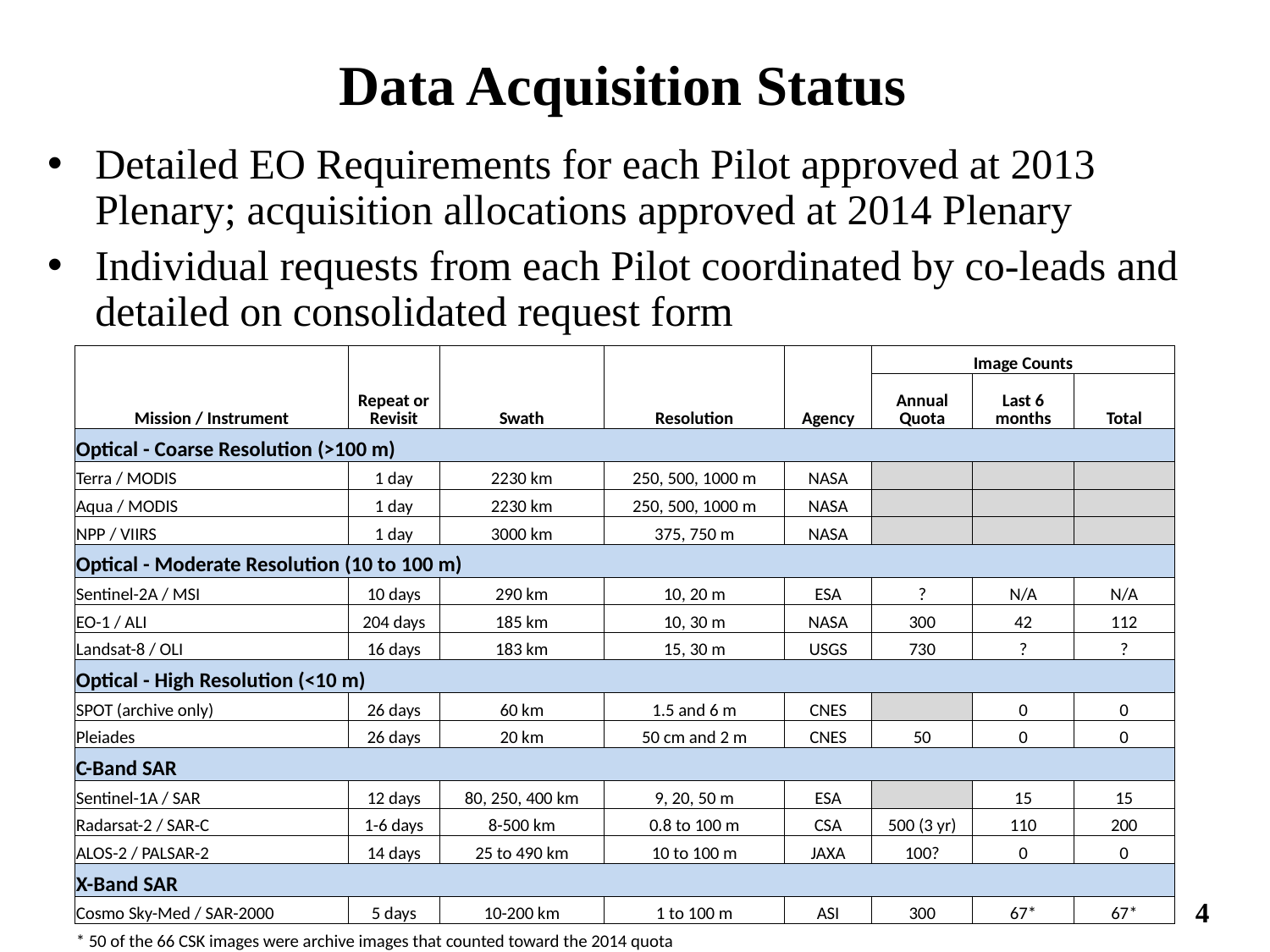

Data Acquisition Status
Detailed EO Requirements for each Pilot approved at 2013 Plenary; acquisition allocations approved at 2014 Plenary
Individual requests from each Pilot coordinated by co-leads and detailed on consolidated request form
| Mission / Instrument | Repeat or Revisit | Swath | Resolution | Agency | Image Counts |  |  |
| --- | --- | --- | --- | --- | --- | --- | --- |
|  |  |  |  |  | Annual Quota | Last 6 months | Total |
| Optical - Coarse Resolution (>100 m) |  |  |  |  |  |  |  |
| Terra / MODIS | 1 day | 2230 km | 250, 500, 1000 m | NASA |  |  |  |
| Aqua / MODIS | 1 day | 2230 km | 250, 500, 1000 m | NASA |  |  |  |
| NPP / VIIRS | 1 day | 3000 km | 375, 750 m | NASA |  |  |  |
| Optical - Moderate Resolution (10 to 100 m) |  |  |  |  |  |  |  |
| Sentinel-2A / MSI | 10 days | 290 km | 10, 20 m | ESA | ? | N/A | N/A |
| EO-1 / ALI | 204 days | 185 km | 10, 30 m | NASA | 300 | 42 | 112 |
| Landsat-8 / OLI | 16 days | 183 km | 15, 30 m | USGS | 730 | ? | ? |
| Optical - High Resolution (<10 m) |  |  |  |  |  |  |  |
| SPOT (archive only) | 26 days | 60 km | 1.5 and 6 m | CNES |  | 0 | 0 |
| Pleiades | 26 days | 20 km | 50 cm and 2 m | CNES | 50 | 0 | 0 |
| C-Band SAR |  |  |  |  |  |  |  |
| Sentinel-1A / SAR | 12 days | 80, 250, 400 km | 9, 20, 50 m | ESA |  | 15 | 15 |
| Radarsat-2 / SAR-C | 1-6 days | 8-500 km | 0.8 to 100 m | CSA | 500 (3 yr) | 110 | 200 |
| ALOS-2 / PALSAR-2 | 14 days | 25 to 490 km | 10 to 100 m | JAXA | 100? | 0 | 0 |
| X-Band SAR |  |  |  |  |  |  |  |
| Cosmo Sky-Med / SAR-2000 | 5 days | 10-200 km | 1 to 100 m | ASI | 300 | 67\* | 67\* |
| \* 50 of the 66 CSK images were archive images that counted toward the 2014 quota |  |  |  |  |  |  |  |
4